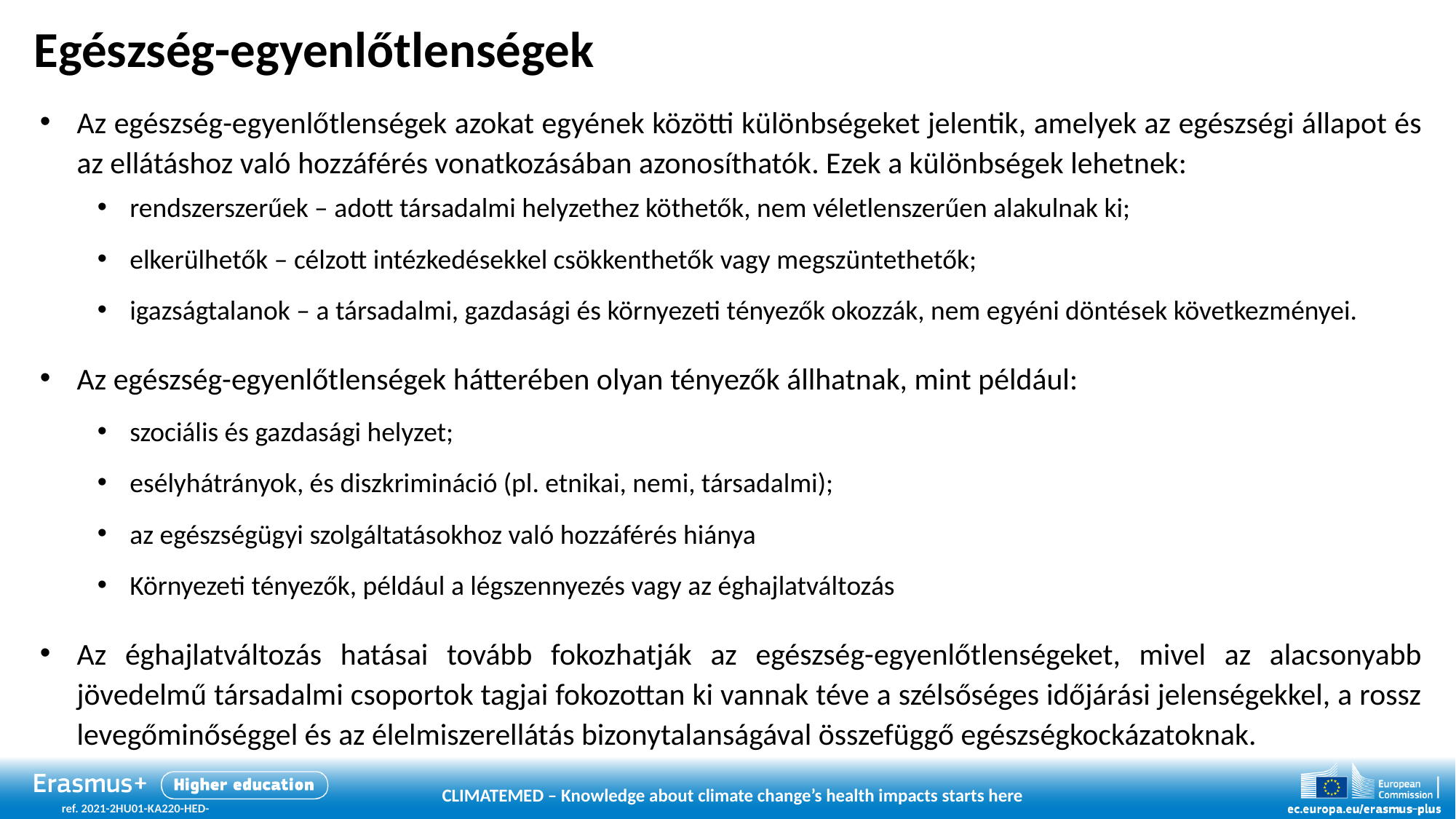

# Egészség-egyenlőtlenségek
Az egészség-egyenlőtlenségek azokat egyének közötti különbségeket jelentik, amelyek az egészségi állapot és az ellátáshoz való hozzáférés vonatkozásában azonosíthatók. Ezek a különbségek lehetnek:
rendszerszerűek – adott társadalmi helyzethez köthetők, nem véletlenszerűen alakulnak ki;
elkerülhetők – célzott intézkedésekkel csökkenthetők vagy megszüntethetők;
igazságtalanok – a társadalmi, gazdasági és környezeti tényezők okozzák, nem egyéni döntések következményei.
Az egészség-egyenlőtlenségek hátterében olyan tényezők állhatnak, mint például:
szociális és gazdasági helyzet;
esélyhátrányok, és diszkrimináció (pl. etnikai, nemi, társadalmi);
az egészségügyi szolgáltatásokhoz való hozzáférés hiánya
Környezeti tényezők, például a légszennyezés vagy az éghajlatváltozás
Az éghajlatváltozás hatásai tovább fokozhatják az egészség-egyenlőtlenségeket, mivel az alacsonyabb jövedelmű társadalmi csoportok tagjai fokozottan ki vannak téve a szélsőséges időjárási jelenségekkel, a rossz levegőminőséggel és az élelmiszerellátás bizonytalanságával összefüggő egészségkockázatoknak.